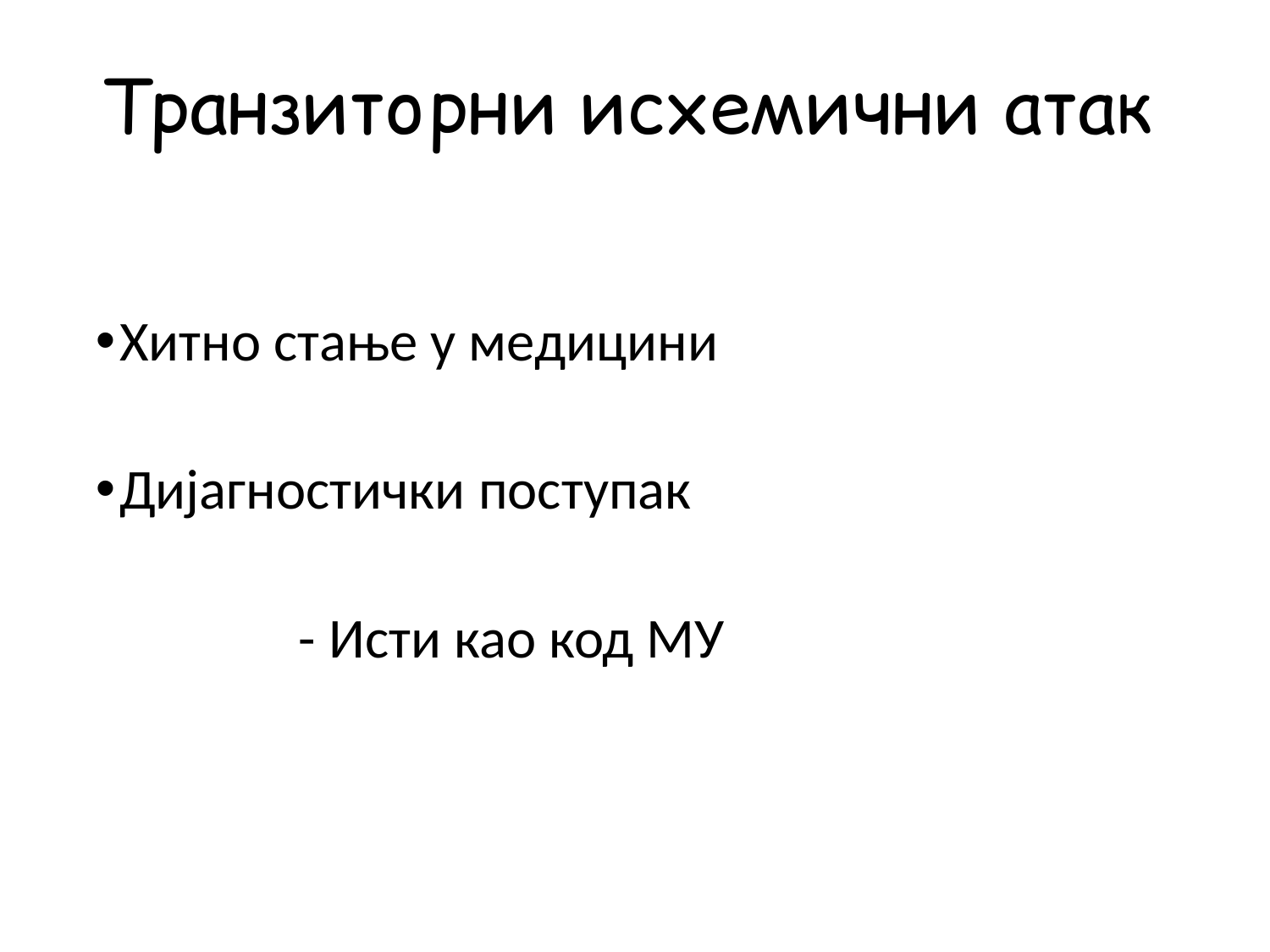

# Транзиторни исхемични атак
Хитно стање у медицини

Дијагностички поступак

                - Исти као код МУ